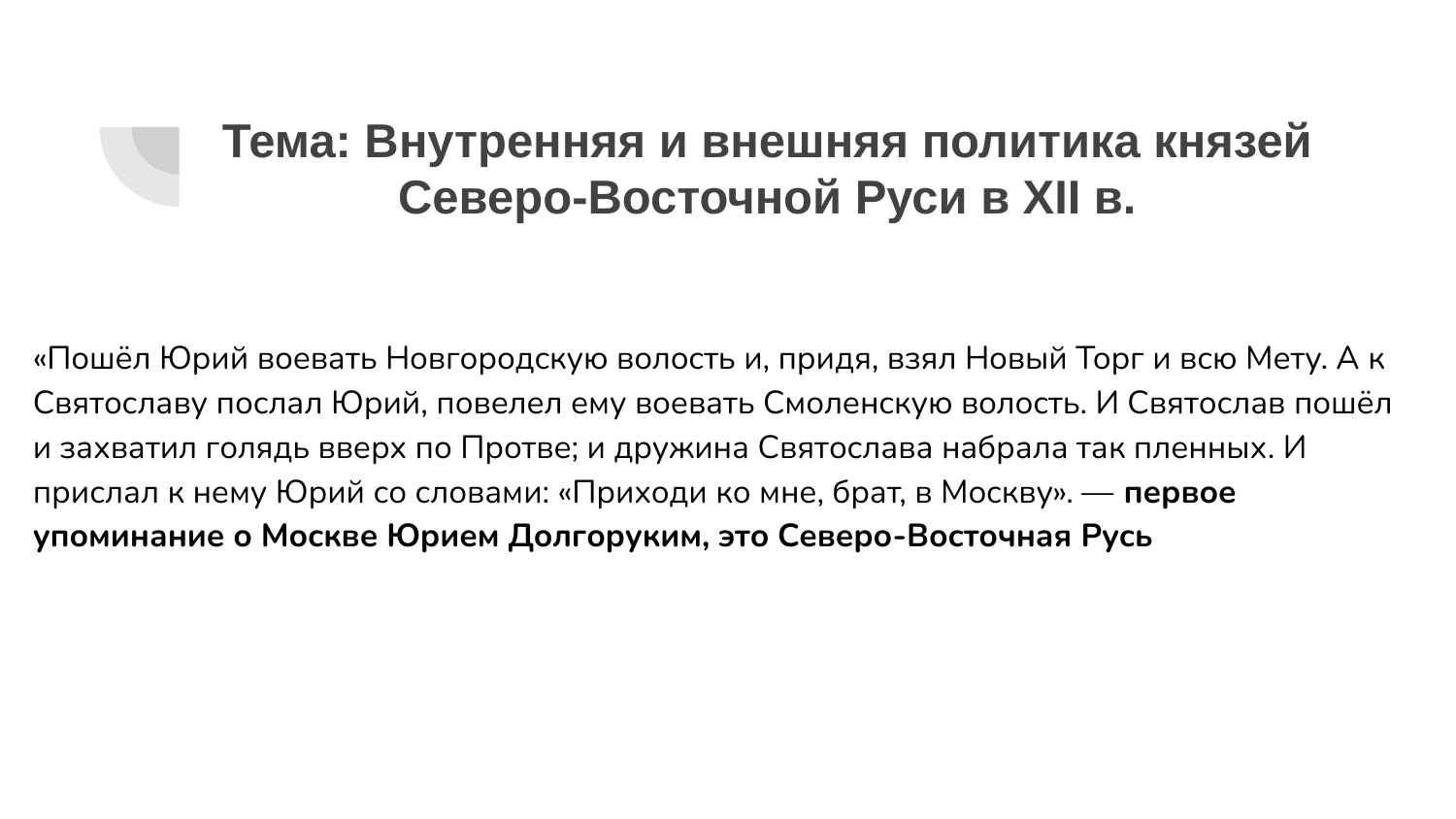

# Тема: Внутренняя и внешняя политика князей
Северо-Восточной Руси в XII в.
«Пошёл Юрий воевать Новгородскую волость и, придя, взял Новый Торг и всю Мету. А к Святославу послал Юрий, повелел ему воевать Смоленскую волость. И Святослав пошёл и захватил голядь вверх по Протве; и дружина Святослава набрала так пленных. И прислал к нему Юрий со словами: «Приходи ко мне, брат, в Москву». — первое упоминание о Москве Юрием Долгоруким, это Северо-Восточная Русь